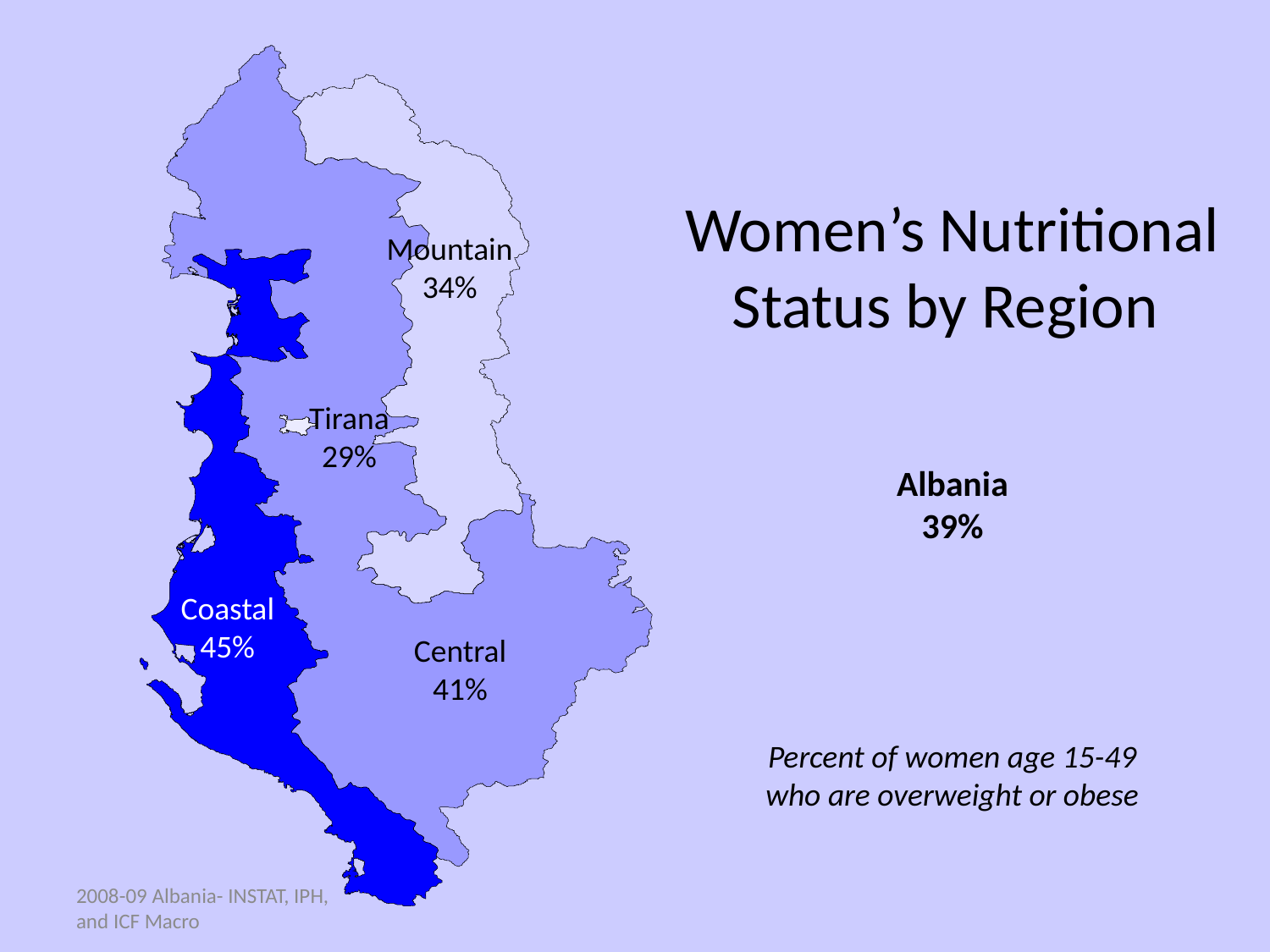

Mountain
34%
Tirana
29%
Coastal
45%
Central
41%
# Women’s Nutritional Status by Region
Albania
39%
Percent of women age 15-49 who are overweight or obese
2008-09 Albania- INSTAT, IPH, and ICF Macro